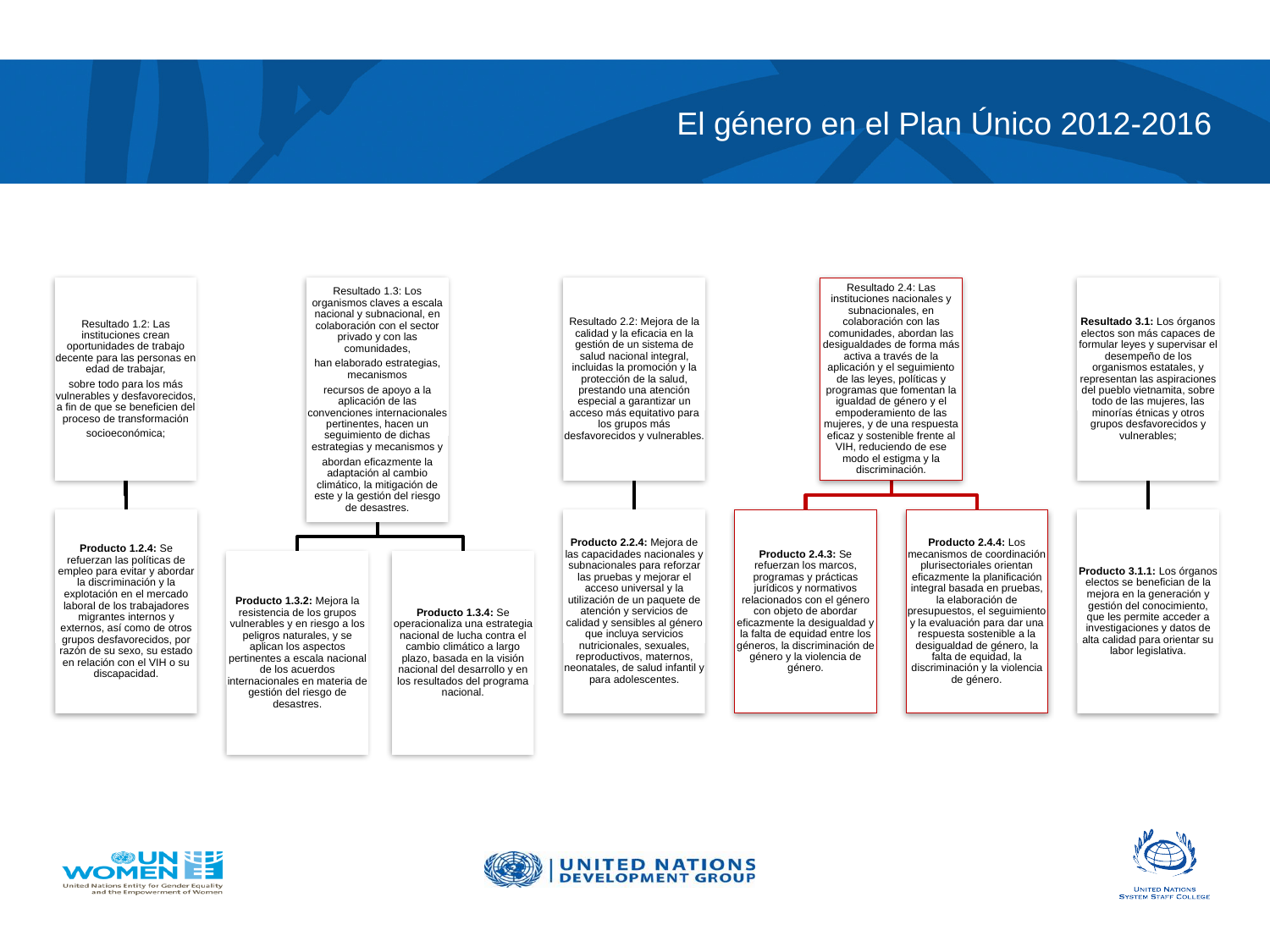

# El género en el Plan Único 2012-2016
Resultado 1.2: Las instituciones crean oportunidades de trabajo decente para las personas en edad de trabajar,
sobre todo para los más vulnerables y desfavorecidos, a fin de que se beneficien del proceso de transformación
socioeconómica;
Producto 1.2.4: Se refuerzan las políticas de empleo para evitar y abordar la discriminación y la explotación en el mercado laboral de los trabajadores migrantes internos y externos, así como de otros grupos desfavorecidos, por razón de su sexo, su estado en relación con el VIH o su discapacidad.
Resultado 1.3: Los organismos claves a escala nacional y subnacional, en colaboración con el sector privado y con las comunidades,
han elaborado estrategias, mecanismos
recursos de apoyo a la aplicación de las convenciones internacionales pertinentes, hacen un seguimiento de dichas estrategias y mecanismos y
abordan eficazmente la adaptación al cambio climático, la mitigación de este y la gestión del riesgo de desastres.
Producto 1.3.2: Mejora la resistencia de los grupos vulnerables y en riesgo a los peligros naturales, y se aplican los aspectos pertinentes a escala nacional de los acuerdos internacionales en materia de gestión del riesgo de desastres.
Producto 1.3.4: Se operacionaliza una estrategia nacional de lucha contra el cambio climático a largo plazo, basada en la visión nacional del desarrollo y en los resultados del programa nacional.
Resultado 2.2: Mejora de la calidad y la eficacia en la gestión de un sistema de salud nacional integral, incluidas la promoción y la protección de la salud, prestando una atención especial a garantizar un acceso más equitativo para los grupos más desfavorecidos y vulnerables.
Producto 2.2.4: Mejora de las capacidades nacionales y subnacionales para reforzar las pruebas y mejorar el acceso universal y la utilización de un paquete de atención y servicios de calidad y sensibles al género que incluya servicios nutricionales, sexuales, reproductivos, maternos, neonatales, de salud infantil y para adolescentes.
Resultado 2.4: Las instituciones nacionales y subnacionales, en colaboración con las comunidades, abordan las desigualdades de forma más activa a través de la aplicación y el seguimiento de las leyes, políticas y programas que fomentan la igualdad de género y el empoderamiento de las mujeres, y de una respuesta eficaz y sostenible frente al VIH, reduciendo de ese modo el estigma y la discriminación.
Producto 2.4.3: Se refuerzan los marcos, programas y prácticas jurídicos y normativos relacionados con el género con objeto de abordar eficazmente la desigualdad y la falta de equidad entre los géneros, la discriminación de género y la violencia de género.
Producto 2.4.4: Los mecanismos de coordinación plurisectoriales orientan eficazmente la planificación integral basada en pruebas, la elaboración de presupuestos, el seguimiento y la evaluación para dar una respuesta sostenible a la desigualdad de género, la falta de equidad, la discriminación y la violencia de género.
Resultado 3.1: Los órganos electos son más capaces de formular leyes y supervisar el desempeño de los organismos estatales, y representan las aspiraciones del pueblo vietnamita, sobre todo de las mujeres, las minorías étnicas y otros grupos desfavorecidos y vulnerables;
Producto 3.1.1: Los órganos electos se benefician de la mejora en la generación y gestión del conocimiento, que les permite acceder a investigaciones y datos de alta calidad para orientar su labor legislativa.